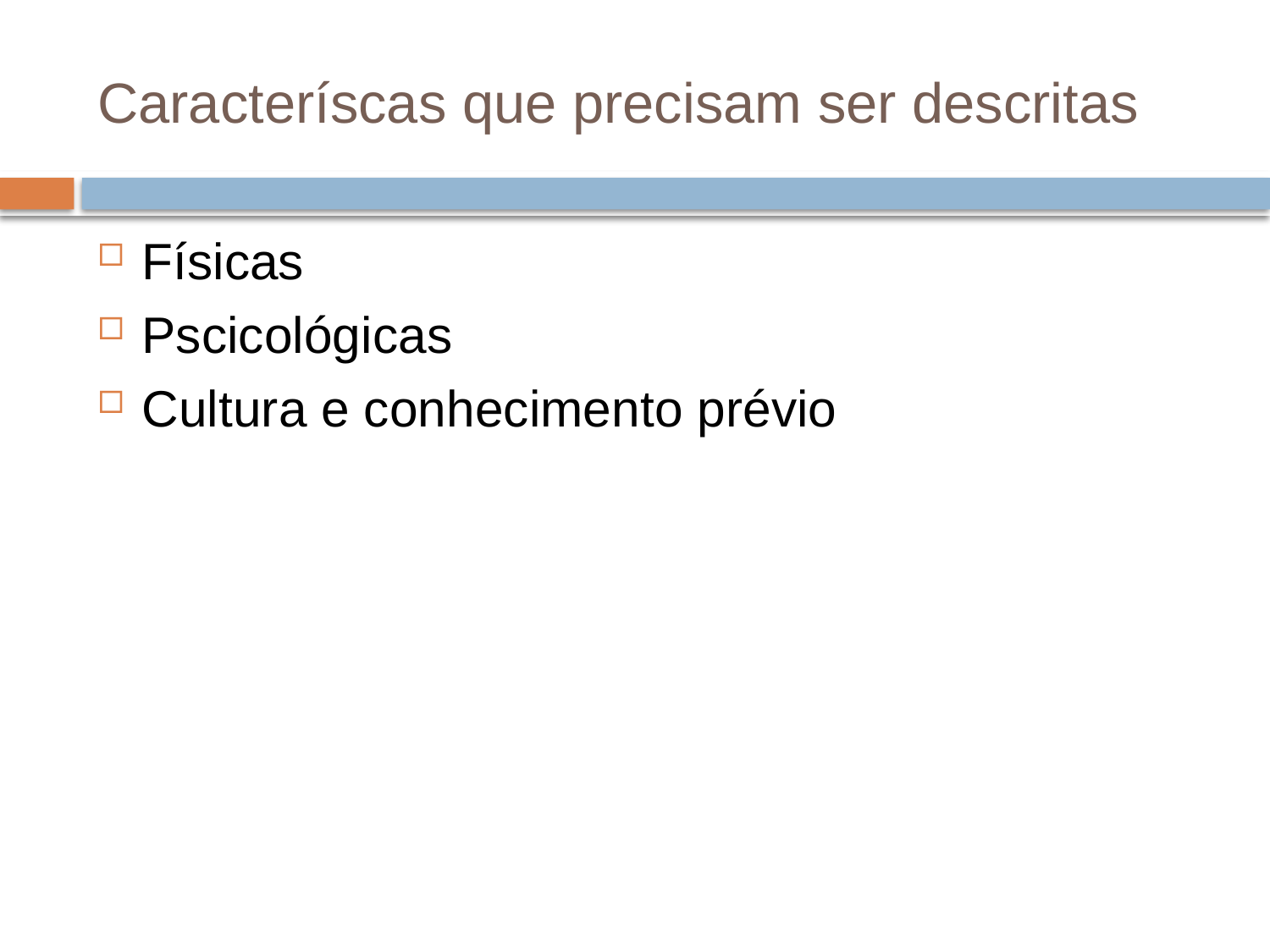

# Caracteríscas que precisam ser descritas
Físicas
Pscicológicas
Cultura e conhecimento prévio